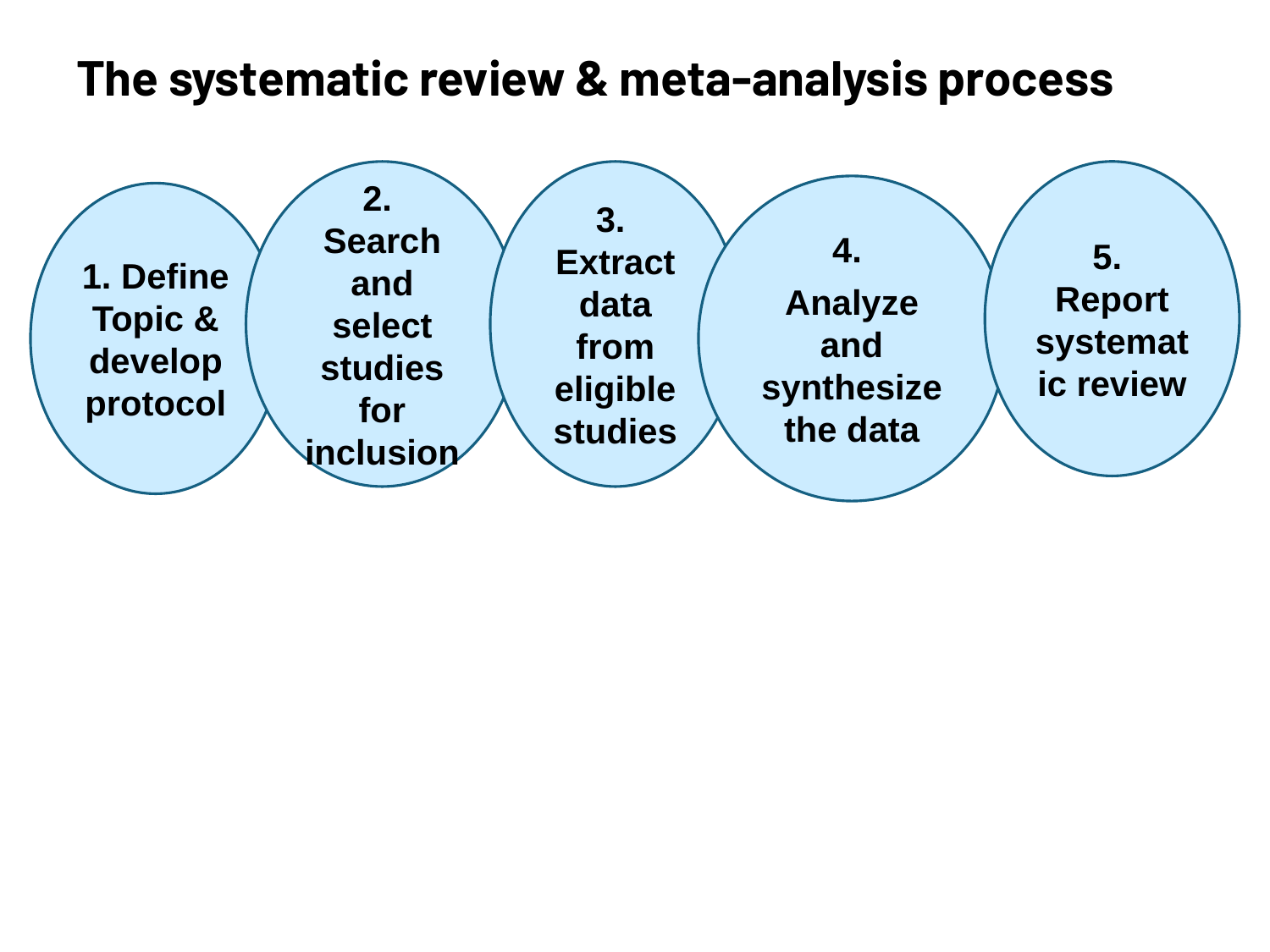

# The systematic review & meta-analysis process
2.
Search and select studies for inclusion
3.
Extract data from eligible studies
5.
Report systematic review
4.
Analyze and synthesize the data
1. Define Topic & develop protocol